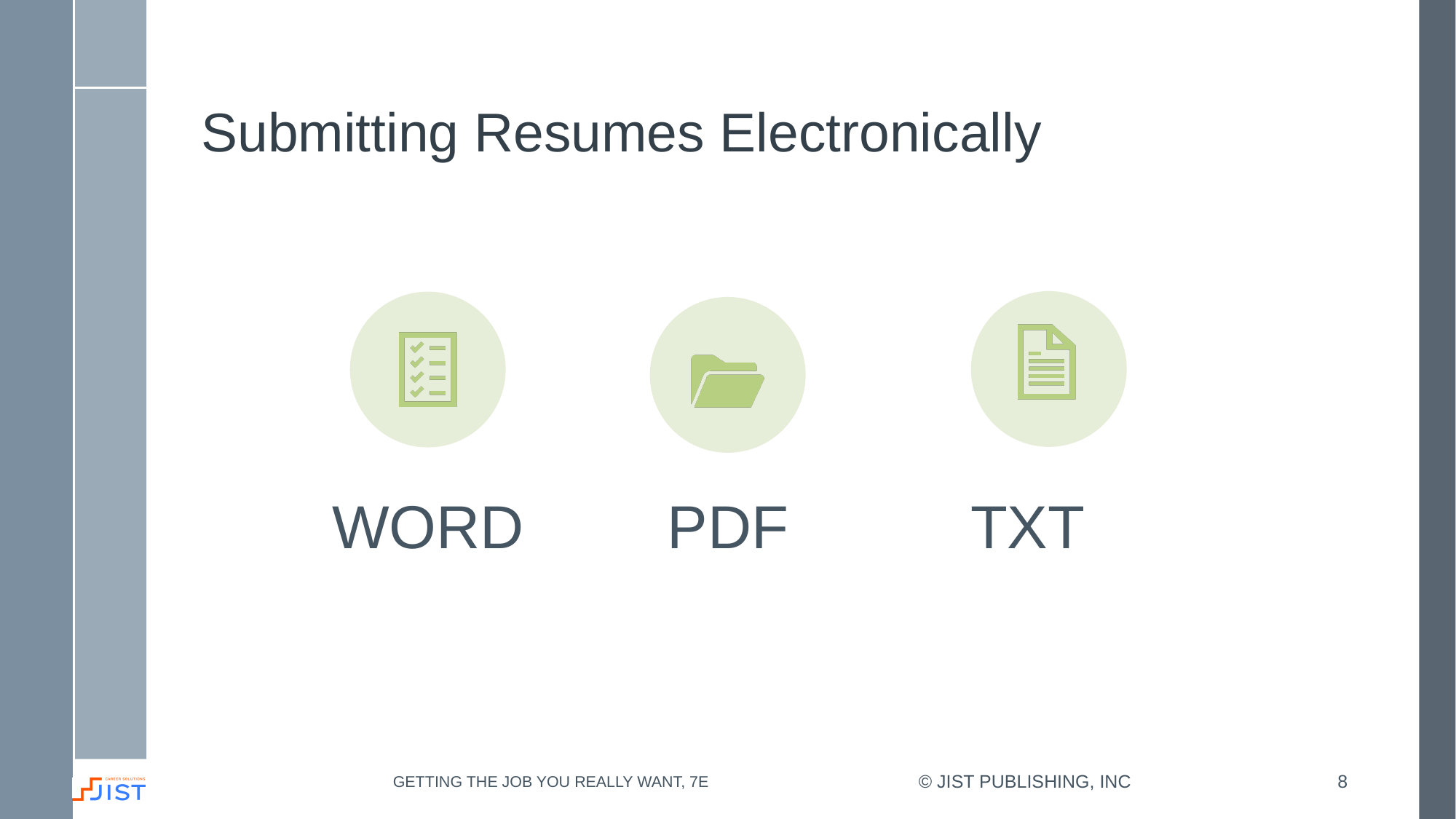

# Submitting Resumes Electronically
Word
pdf
txt
Getting the job you really want, 7e
© JIST Publishing, Inc
8